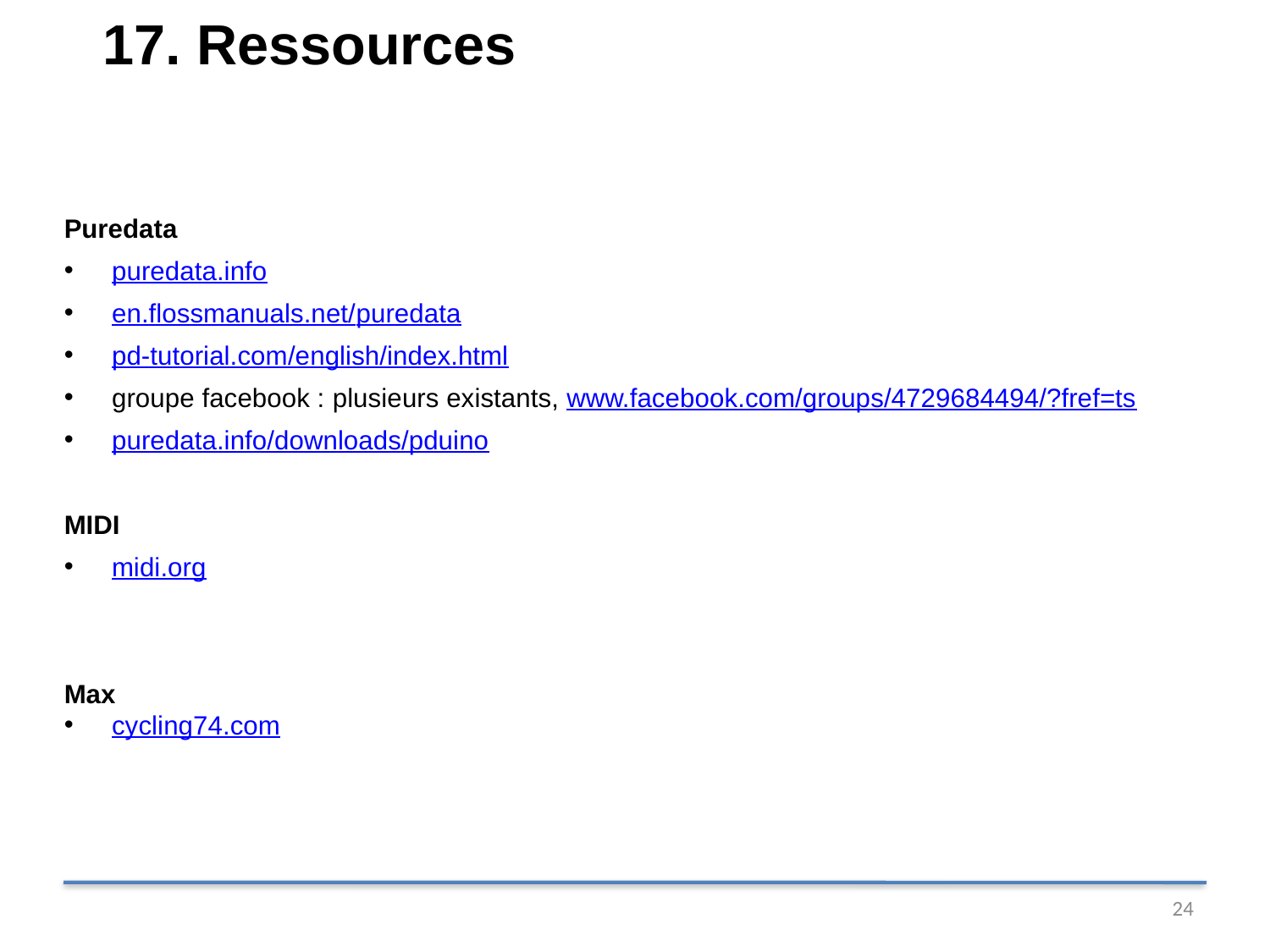

17. Ressources

Puredata
puredata.info
en.flossmanuals.net/puredata
pd-tutorial.com/english/index.html
groupe facebook : plusieurs existants, www.facebook.com/groups/4729684494/?fref=ts
puredata.info/downloads/pduino

MIDI
midi.org

Max
cycling74.com

24